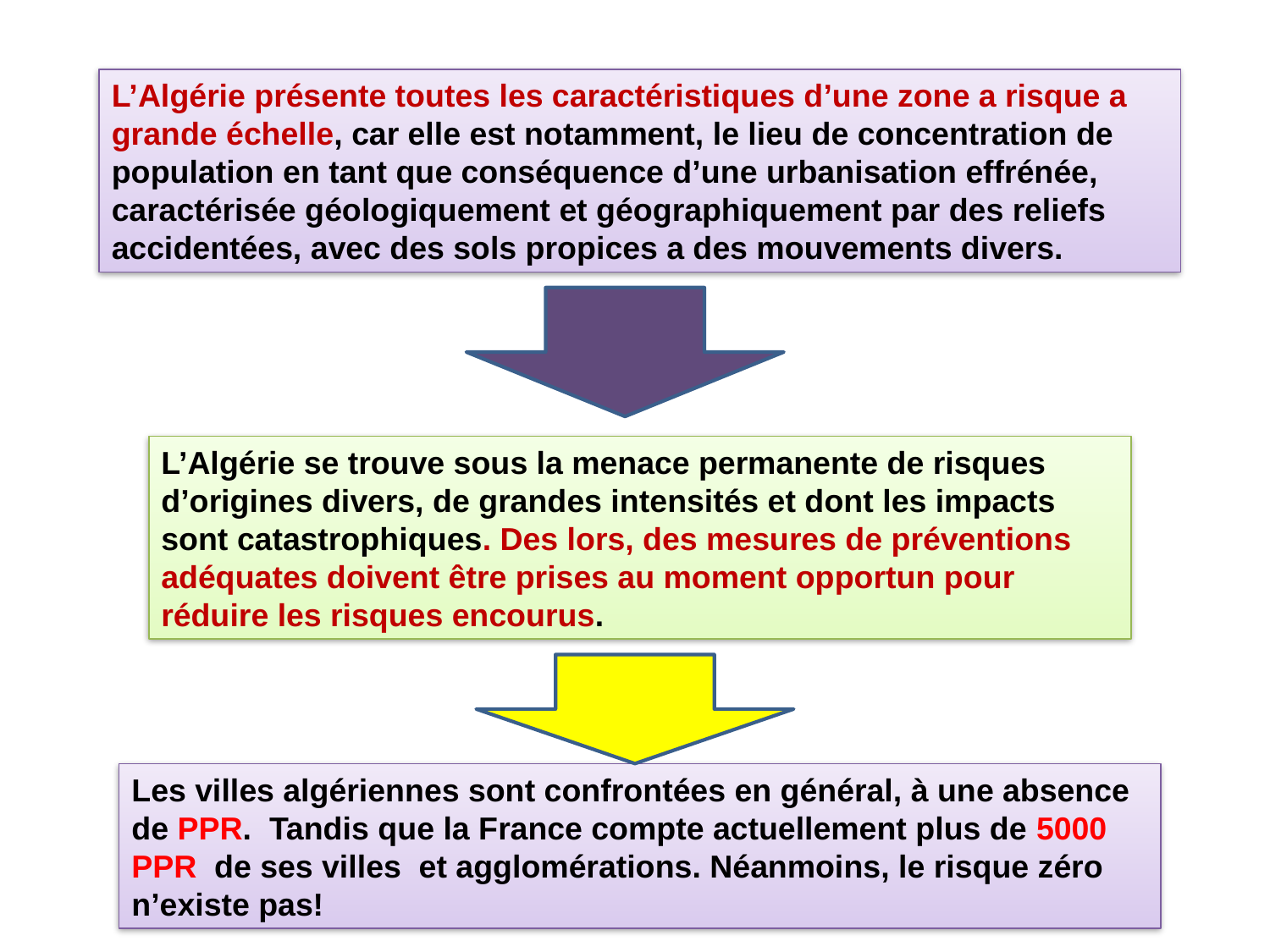

L’Algérie présente toutes les caractéristiques d’une zone a risque a grande échelle, car elle est notamment, le lieu de concentration de population en tant que conséquence d’une urbanisation effrénée, caractérisée géologiquement et géographiquement par des reliefs accidentées, avec des sols propices a des mouvements divers.

L’Algérie se trouve sous la menace permanente de risques  d’origines divers, de grandes intensités et dont les impacts sont catastrophiques. Des lors, des mesures de préventions  adéquates doivent être prises au moment opportun pour réduire les risques encourus.

Les villes algériennes sont confrontées en général, à une absence  de PPR.  Tandis que la France compte actuellement plus de 5000 PPR  de ses villes  et agglomérations. Néanmoins, le risque zéro n’existe pas!